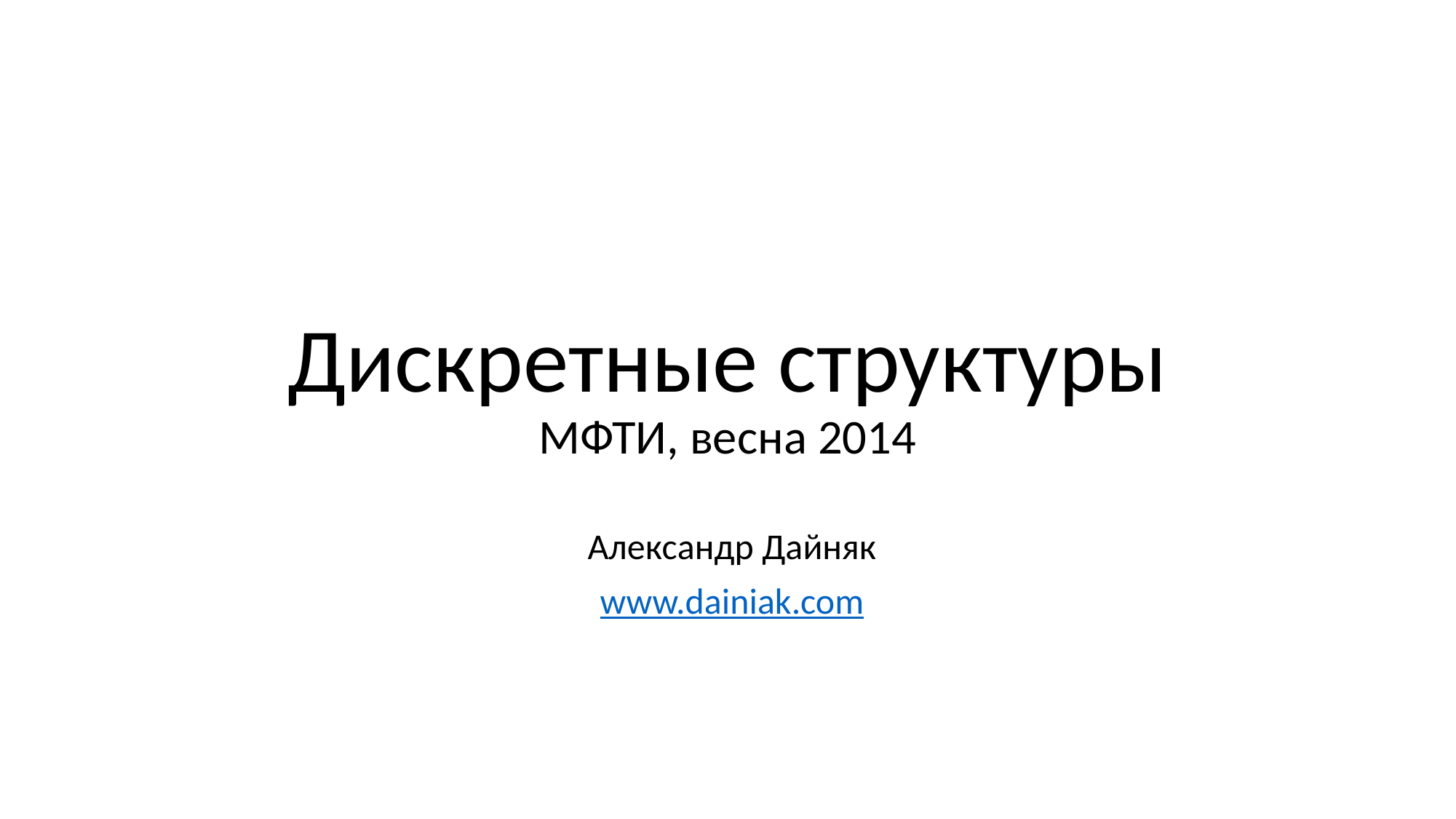

# Дискретные структуры МФТИ, весна 2014

Александр Дайняк
www.dainiak.com